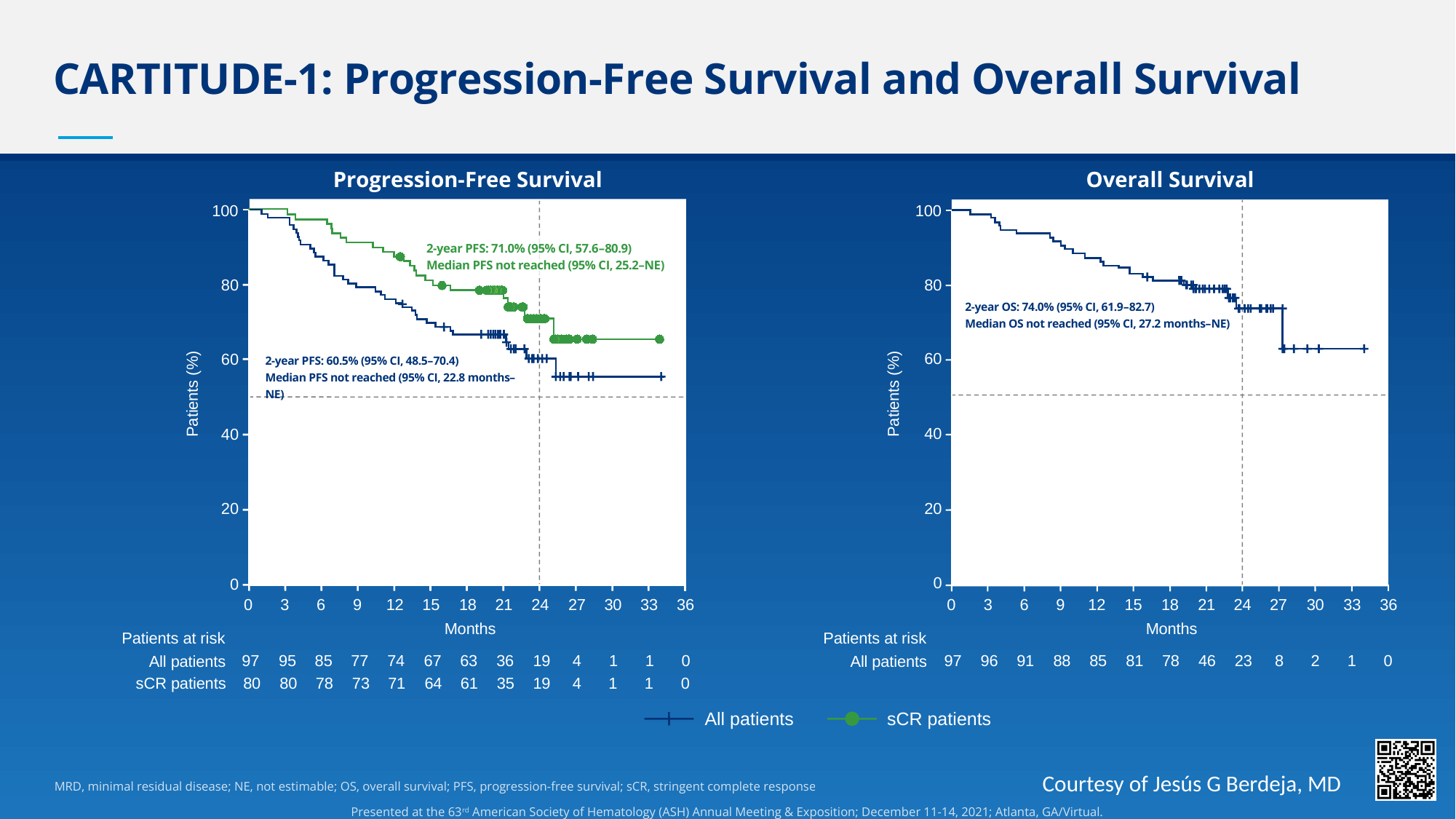

# CARTITUDE-1: Progression-Free Survival and Overall Survival
Progression-Free Survival
Overall Survival

100

80

60

Patients (%)

40

20

0

0
3
6
9
12
15
18
21
24
27
30
33
36
Months
Patients at risk
97
96
91
88
85
81
78
46
23
8
2
1
0
All patients

100

2-year PFS: 71.0% (95% CI, 57.6–80.9)
Median PFS not reached (95% CI, 25.2–NE)
80

2-year OS: 74.0% (95% CI, 61.9–82.7)
Median OS not reached (95% CI, 27.2 months–NE)
60
2-year PFS: 60.5% (95% CI, 48.5–70.4)
Median PFS not reached (95% CI, 22.8 months–NE)

Patients (%)

40

20

0

0
3
6
9
12
15
18
21
24
27
30
33
36
Months
Patients at risk
97
95
85
77
74
67
63
36
19
4
1
1
0
All patients
sCR patients
80
80
78
73
71
64
61
35
19
4
1
1
0
All patients
sCR patients

MRD, minimal residual disease; NE, not estimable; OS, overall survival; PFS, progression-free survival; sCR, stringent complete response
Courtesy of Jesús G Berdeja, MD